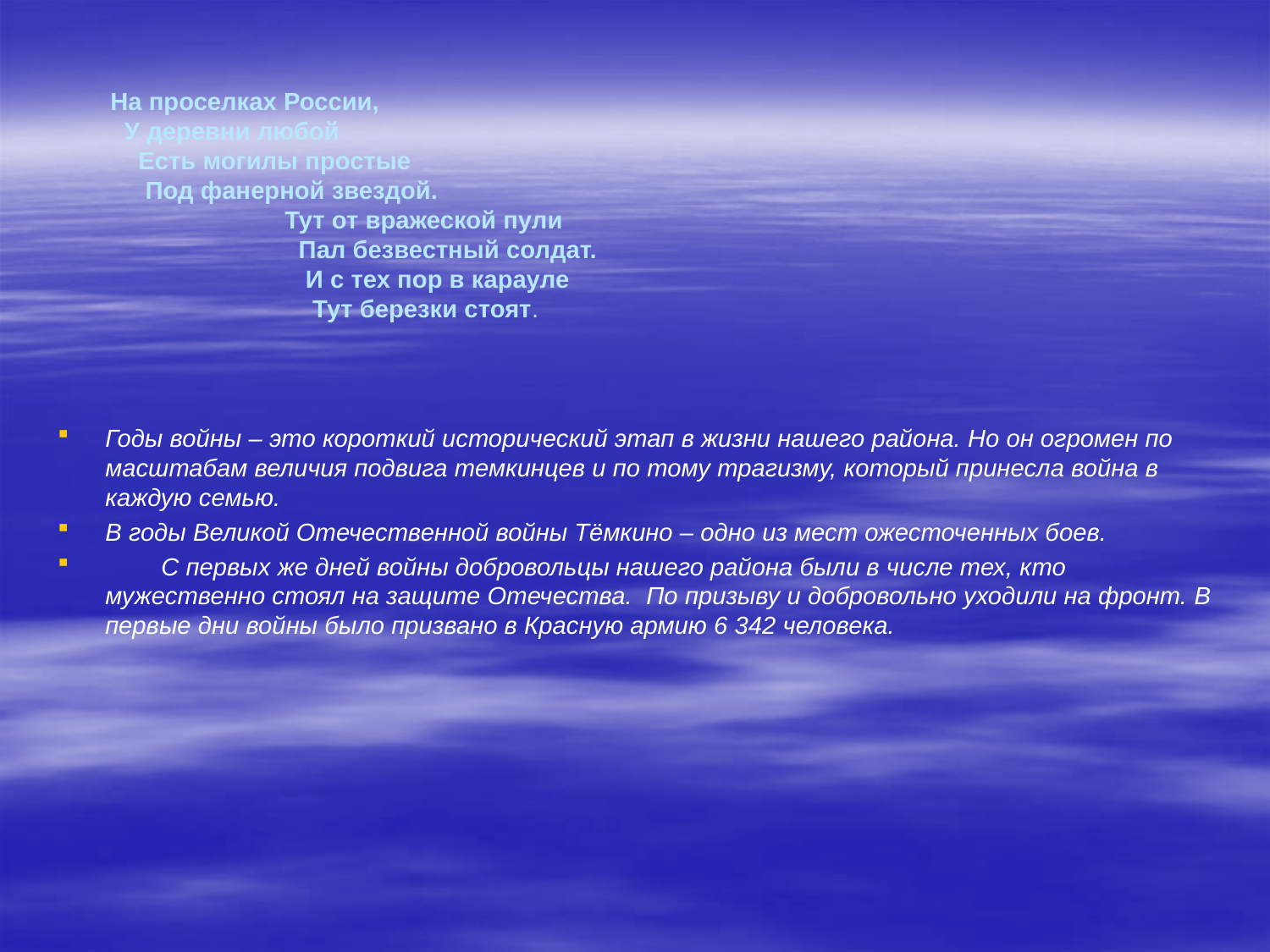

# На проселках России, У деревни любой Есть могилы простые Под фанерной звездой. Тут от вражеской пули Пал безвестный солдат. И с тех пор в карауле Тут березки стоят.
Годы войны – это короткий исторический этап в жизни нашего района. Но он огромен по масштабам величия подвига темкинцев и по тому трагизму, который принесла война в каждую семью.
В годы Великой Отечественной войны Тёмкино – одно из мест ожесточенных боев.
        С первых же дней войны добровольцы нашего района были в числе тех, кто мужественно стоял на защите Отечества.  По призыву и добровольно уходили на фронт. В первые дни войны было призвано в Красную армию 6 342 человека.